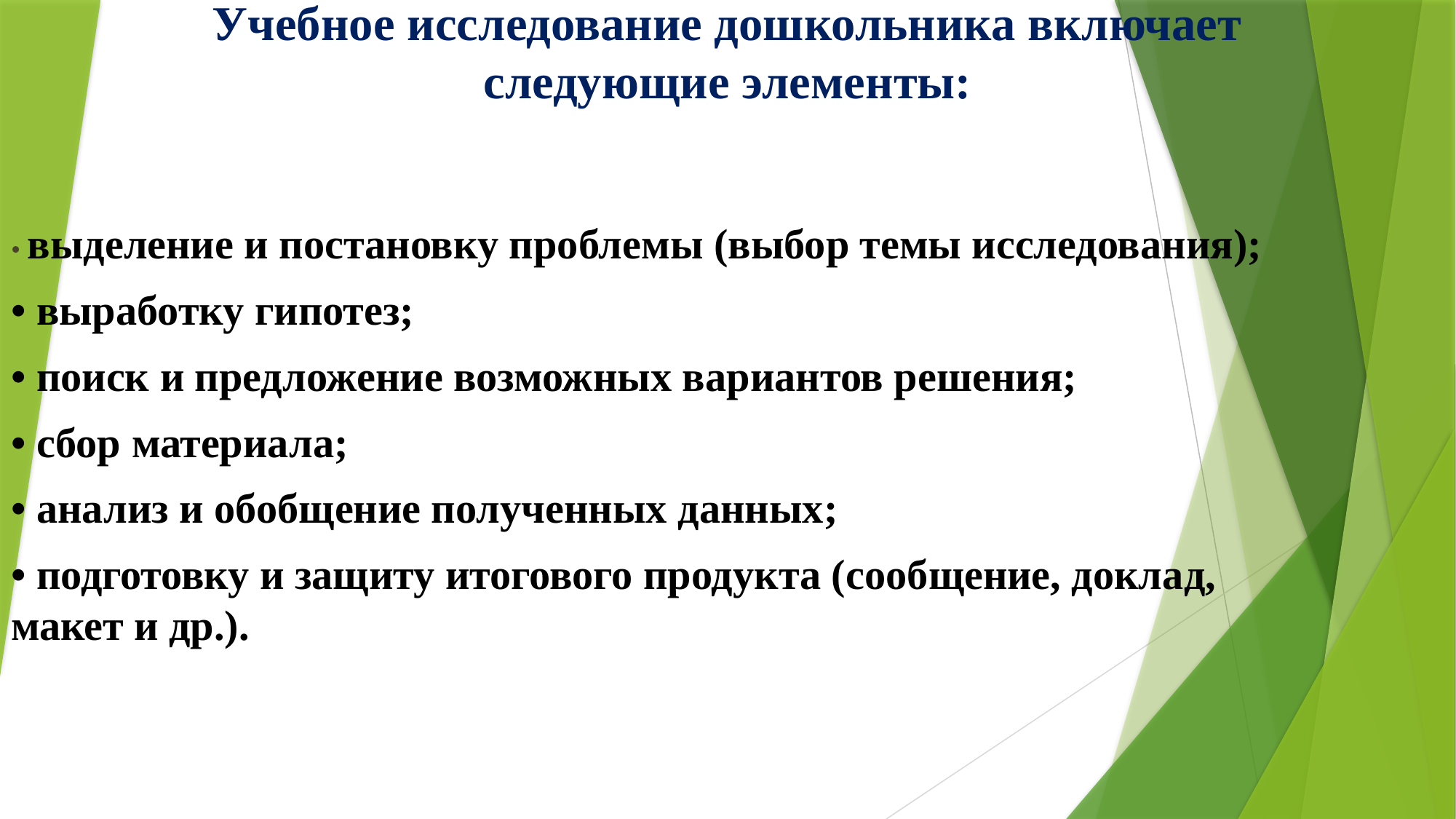

# Учебное исследование дошкольника включает следующие элементы:

• выделение и постановку проблемы (выбор темы исследования);
• выработку гипотез;
• поиск и предложение возможных вариантов решения;
• сбор материала;
• анализ и обобщение полученных данных;
• подготовку и защиту итогового продукта (сообщение, доклад,
макет и др.).